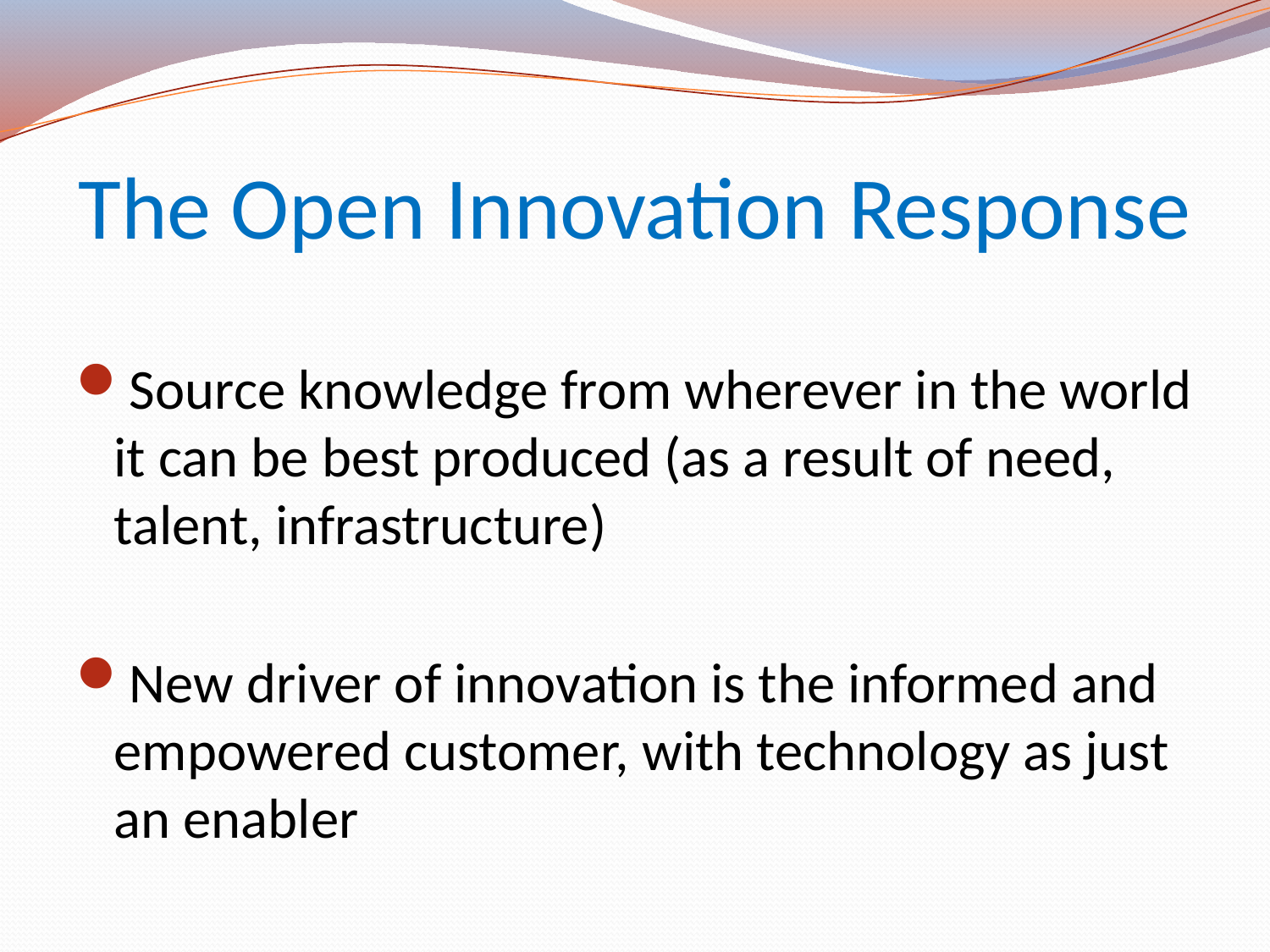

# The Open Innovation Response
Source knowledge from wherever in the world it can be best produced (as a result of need, talent, infrastructure)

New driver of innovation is the informed and empowered customer, with technology as just an enabler